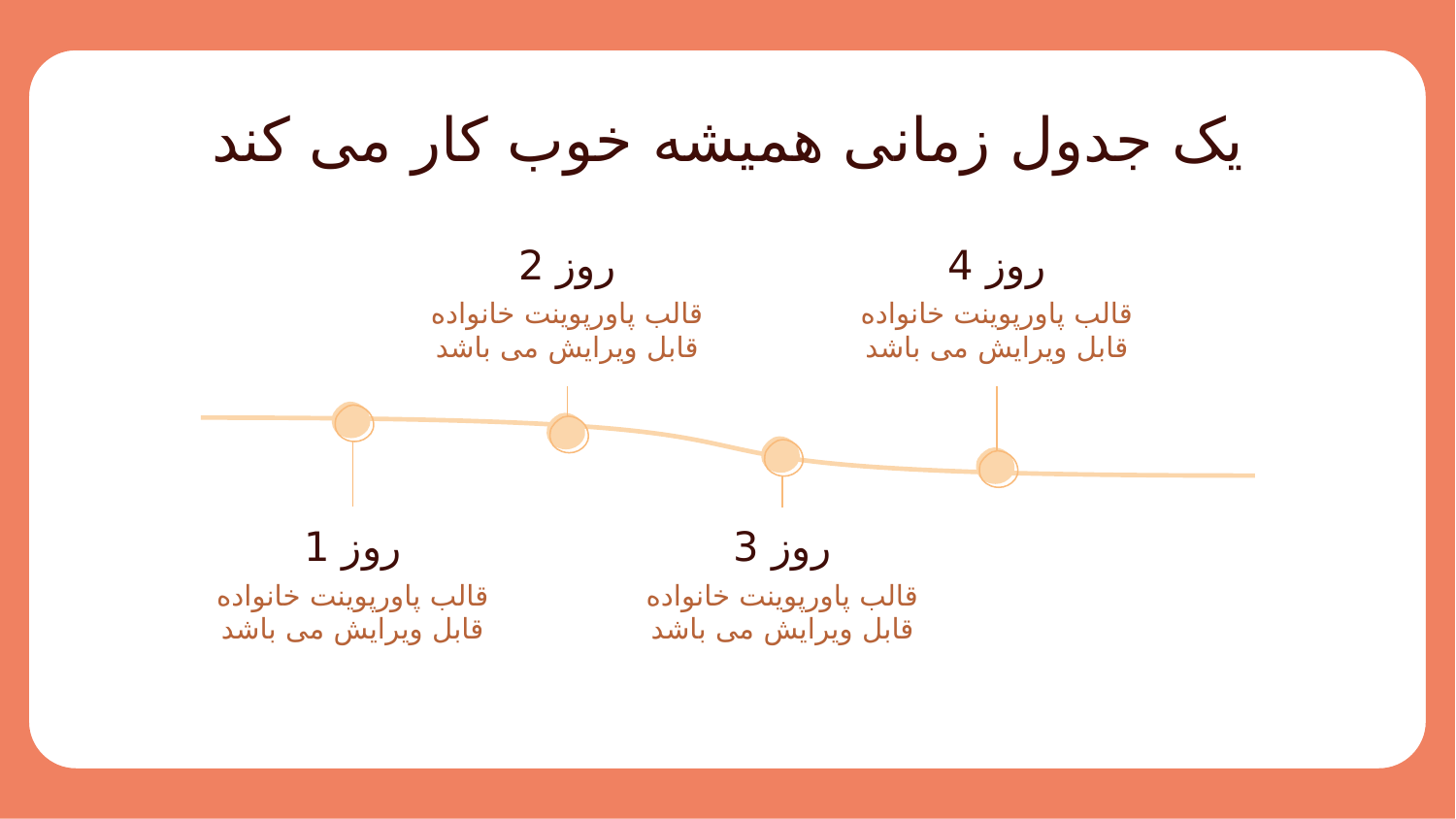

# یک جدول زمانی همیشه خوب کار می کند
روز 2
روز 4
قالب پاورپوینت خانواده قابل ویرایش می باشد
قالب پاورپوینت خانواده قابل ویرایش می باشد

روز 3
روز 1
قالب پاورپوینت خانواده قابل ویرایش می باشد
قالب پاورپوینت خانواده قابل ویرایش می باشد